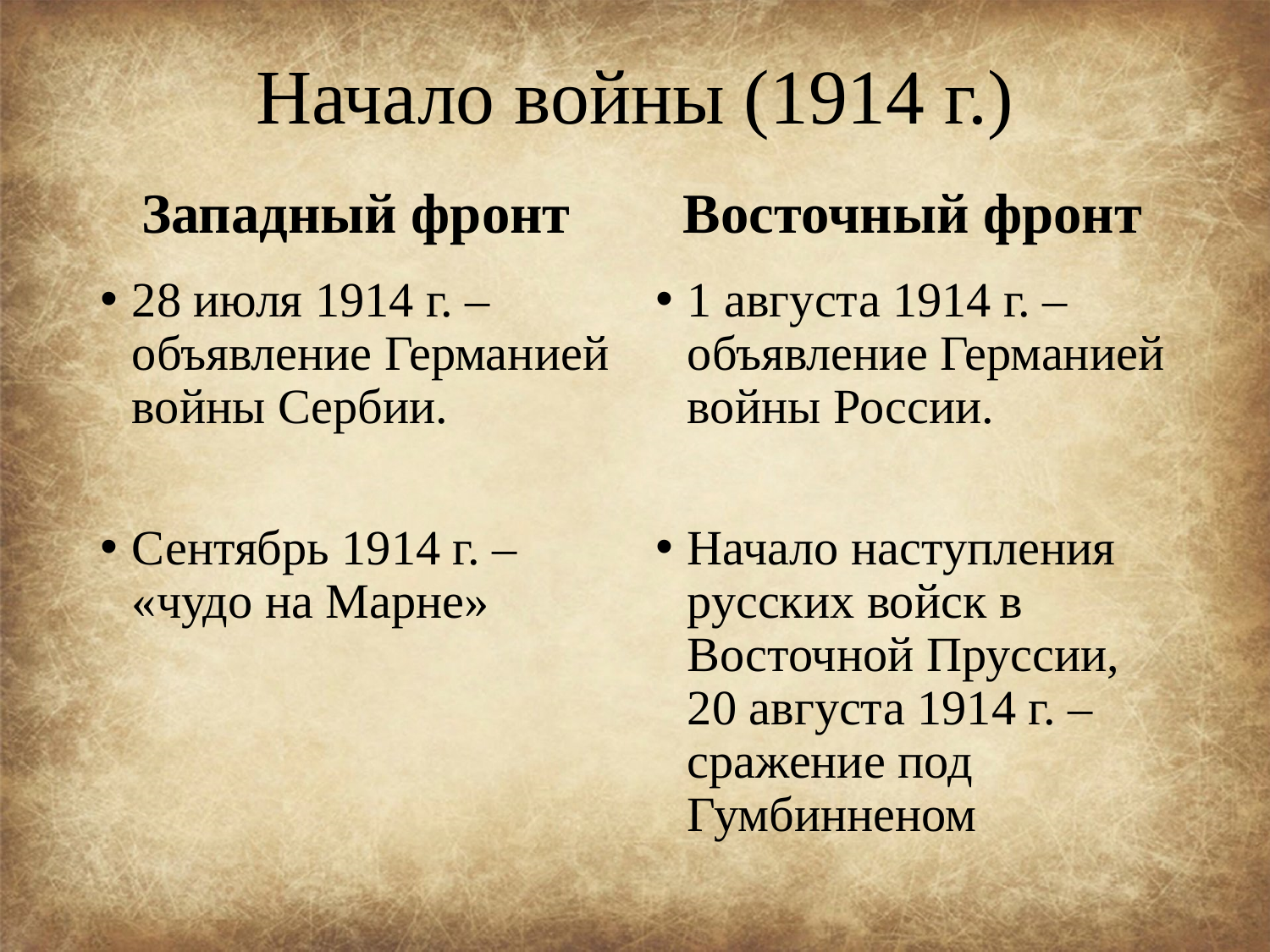

# Начало войны (1914 г.)
Восточный фронт
Западный фронт
28 июля 1914 г. – объявление Германией войны Сербии.

Сентябрь 1914 г. – «чудо на Марне»
1 августа 1914 г. – объявление Германией войны России.

Начало наступления русских войск в Восточной Пруссии, 20 августа 1914 г. – сражение под Гумбинненом